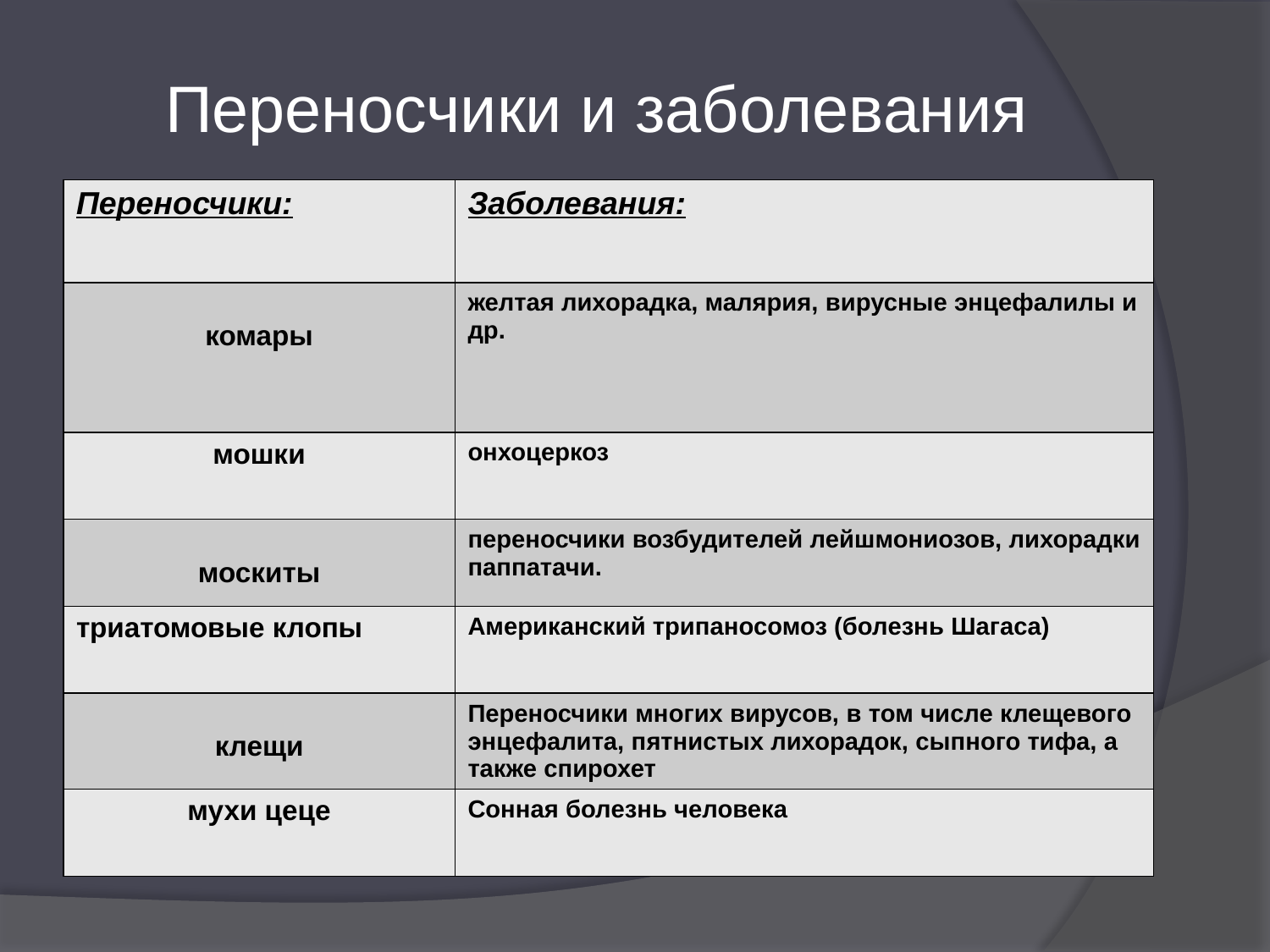

# Переносчики и заболевания
| Переносчики: | Заболевания: |
| --- | --- |
| комары | желтая лихорадка, малярия, вирусные энцефалилы и др. |
| мошки | онхоцеркоз |
| москиты | переносчики возбудителей лейшмониозов, лихорадки паппатачи. |
| триатомовые клопы | Американский трипаносомоз (болезнь Шагаса) |
| клещи | Переносчики многих вирусов, в том числе клещевого энцефалита, пятнистых лихорадок, сыпного тифа, а также спирохет |
| мухи цеце | Сонная болезнь человека |